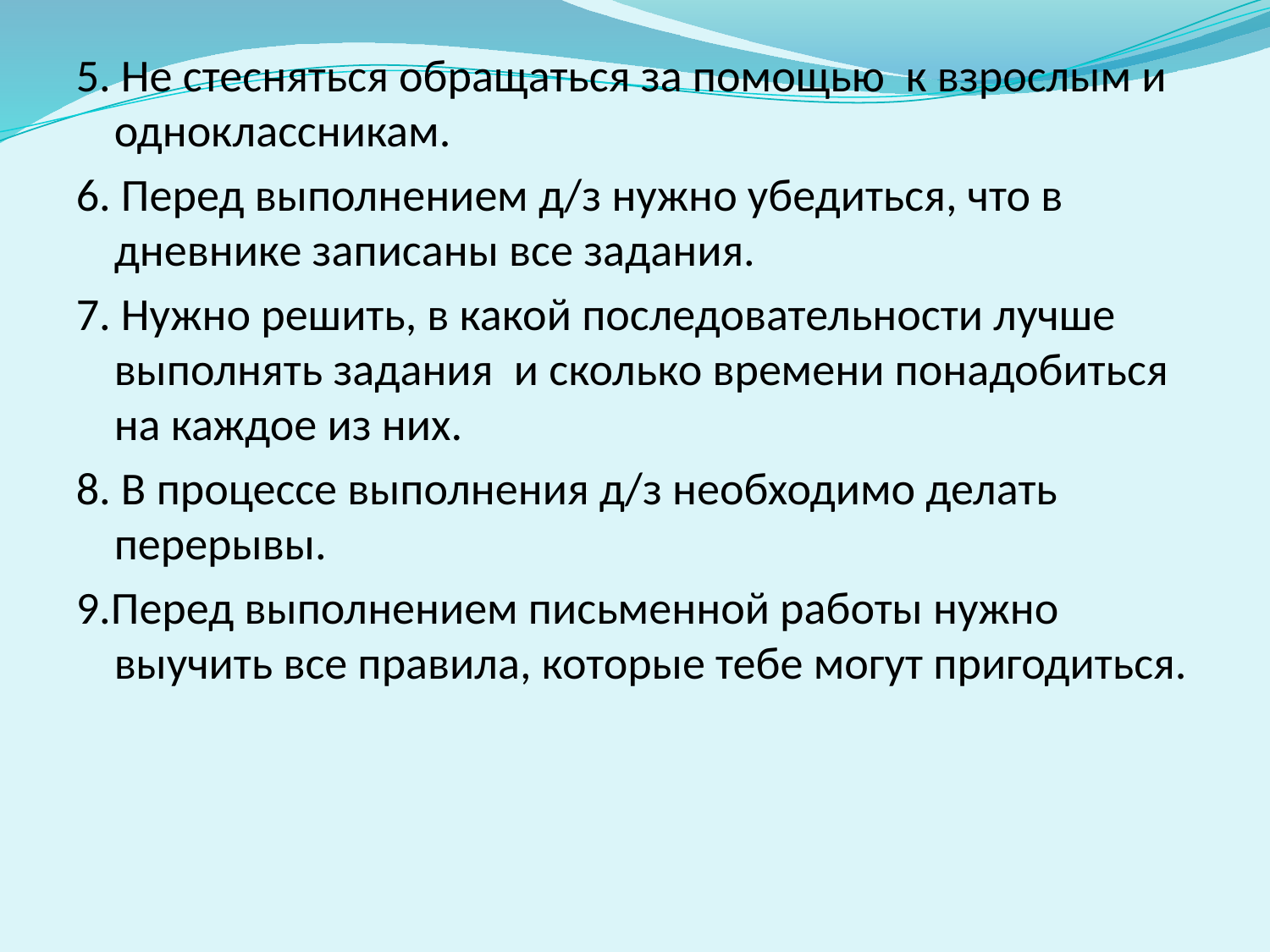

5. Не стесняться обращаться за помощью  к взрослым и одноклассникам.
6. Перед выполнением д/з нужно убедиться, что в дневнике записаны все задания.
7. Нужно решить, в какой последовательности лучше выполнять задания  и сколько времени понадобиться на каждое из них.
8. В процессе выполнения д/з необходимо делать перерывы.
9.Перед выполнением письменной работы нужно выучить все правила, которые тебе могут пригодиться.
#